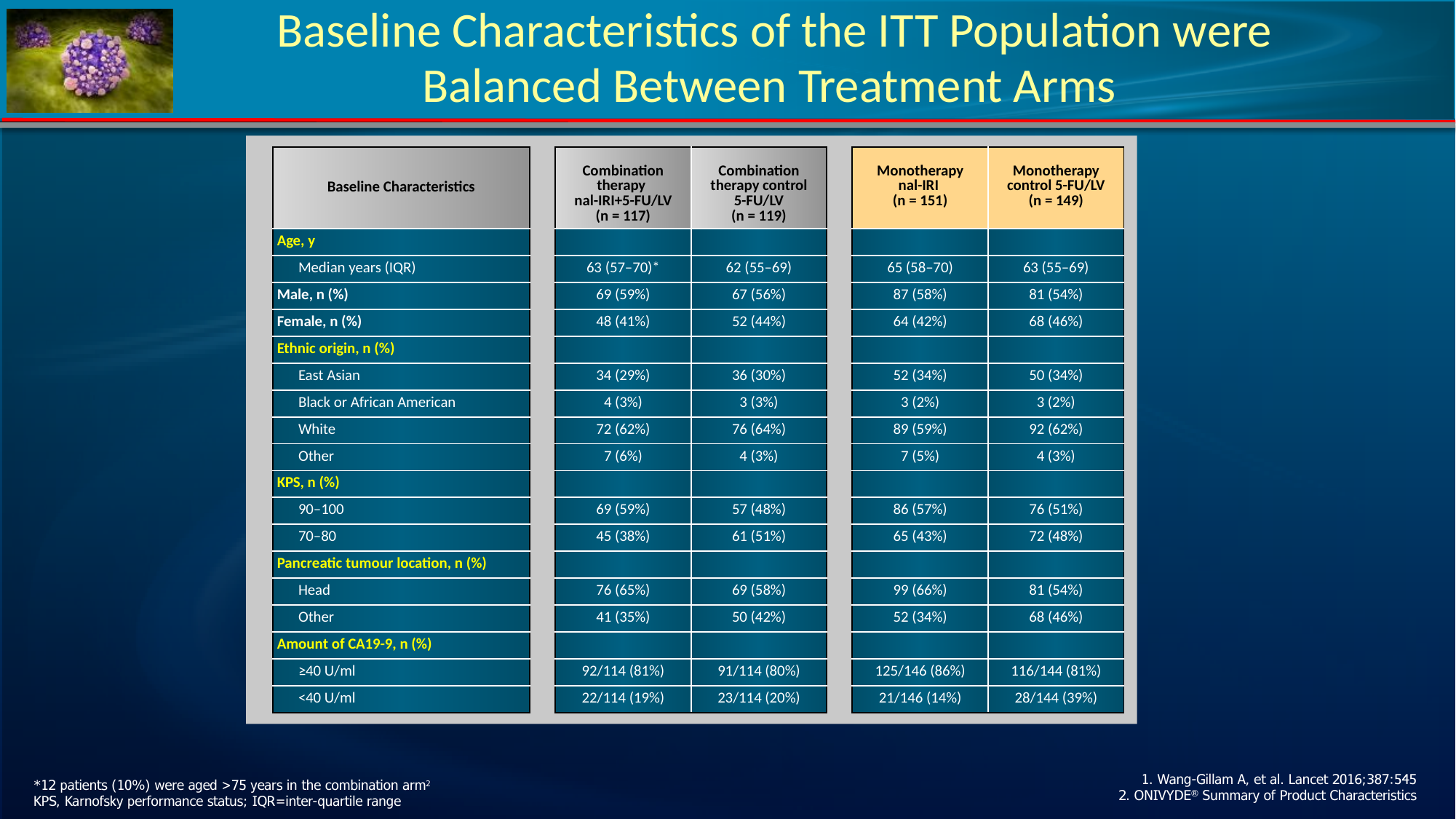

# Baseline Characteristics of the ITT Population were Balanced Between Treatment Arms

| Baseline Characteristics |
| --- |
| Age, y |
| Median years (IQR) |
| Male, n (%) |
| Female, n (%) |
| Ethnic origin, n (%) |
| East Asian |
| Black or African American |
| White |
| Other |
| KPS, n (%) |
| 90–100 |
| 70–80 |
| Pancreatic tumour location, n (%) |
| Head |
| Other |
| Amount of CA19-9, n (%) |
| ≥40 U/ml |
| <40 U/ml |
| Combination therapy nal-IRI+5-FU/LV (n = 117) | Combination therapy control 5-FU/LV (n = 119) |
| --- | --- |
|  |  |
| 63 (57–70)\* | 62 (55–69) |
| 69 (59%) | 67 (56%) |
| 48 (41%) | 52 (44%) |
|  |  |
| 34 (29%) | 36 (30%) |
| 4 (3%) | 3 (3%) |
| 72 (62%) | 76 (64%) |
| 7 (6%) | 4 (3%) |
|  |  |
| 69 (59%) | 57 (48%) |
| 45 (38%) | 61 (51%) |
|  |  |
| 76 (65%) | 69 (58%) |
| 41 (35%) | 50 (42%) |
|  |  |
| 92/114 (81%) | 91/114 (80%) |
| 22/114 (19%) | 23/114 (20%) |
| Monotherapy nal-IRI (n = 151) | Monotherapy control 5-FU/LV (n = 149) |
| --- | --- |
|  |  |
| 65 (58–70) | 63 (55–69) |
| 87 (58%) | 81 (54%) |
| 64 (42%) | 68 (46%) |
|  |  |
| 52 (34%) | 50 (34%) |
| 3 (2%) | 3 (2%) |
| 89 (59%) | 92 (62%) |
| 7 (5%) | 4 (3%) |
|  |  |
| 86 (57%) | 76 (51%) |
| 65 (43%) | 72 (48%) |
|  |  |
| 99 (66%) | 81 (54%) |
| 52 (34%) | 68 (46%) |
|  |  |
| 125/146 (86%) | 116/144 (81%) |
| 21/146 (14%) | 28/144 (39%) |
1. Wang-Gillam A, et al. Lancet 2016;387:545
2. ONIVYDE® Summary of Product Characteristics
*12 patients (10%) were aged >75 years in the combination arm2
KPS, Karnofsky performance status; IQR=inter-quartile range